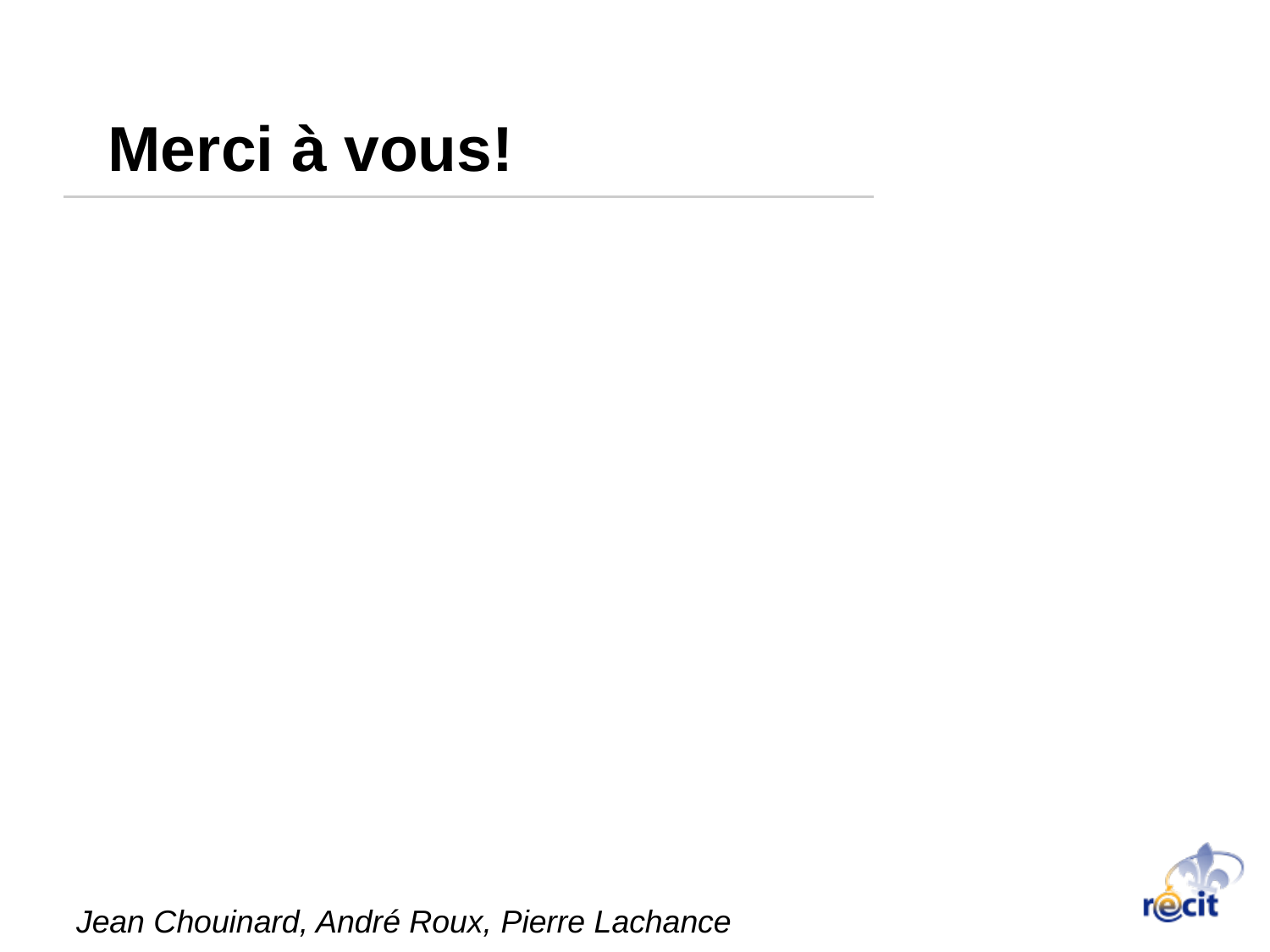

# Merci à vous!

Jean Chouinard, André Roux, Pierre Lachance